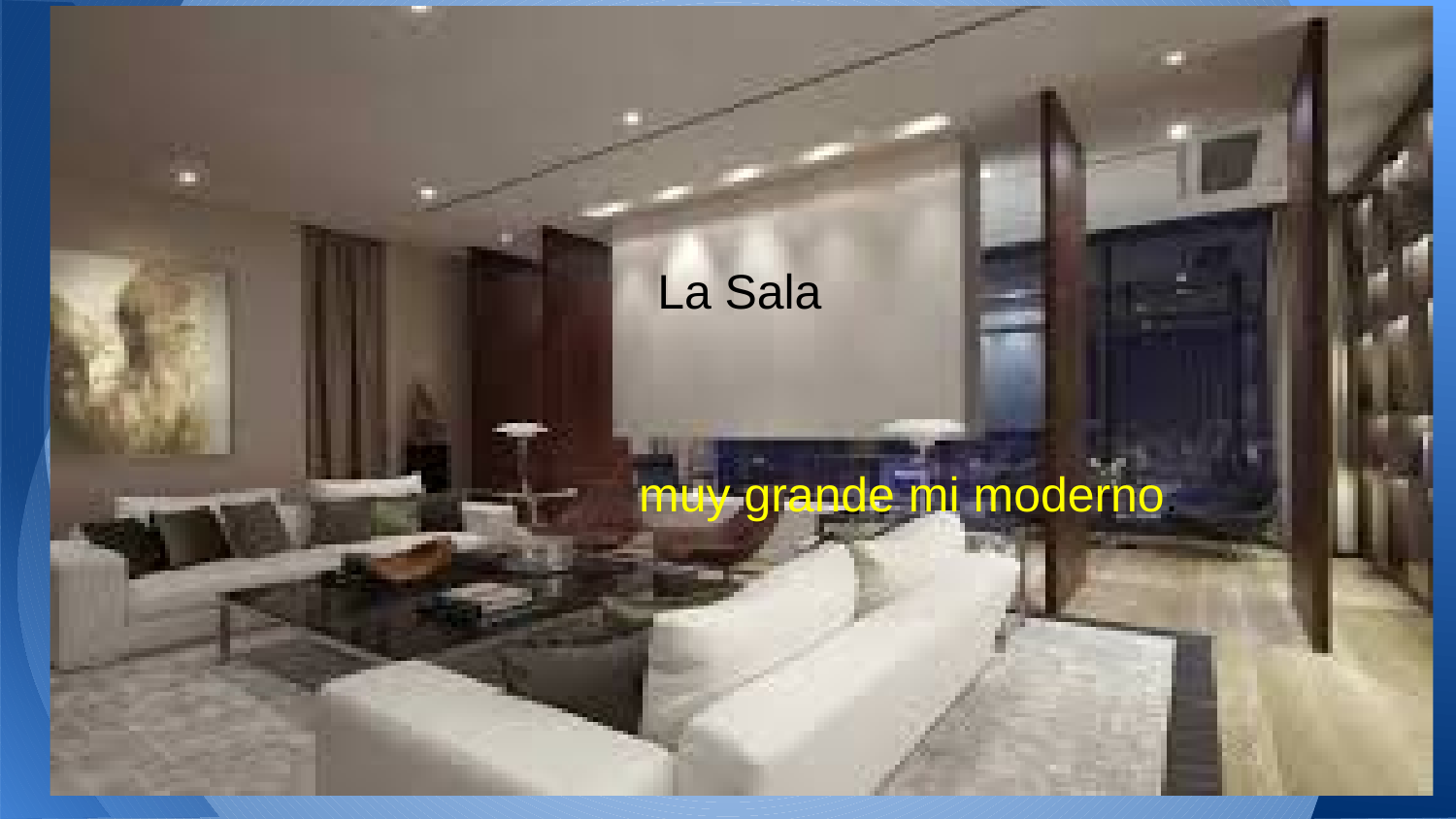

La Sala
#

                                                                      muy grande mi moderno.